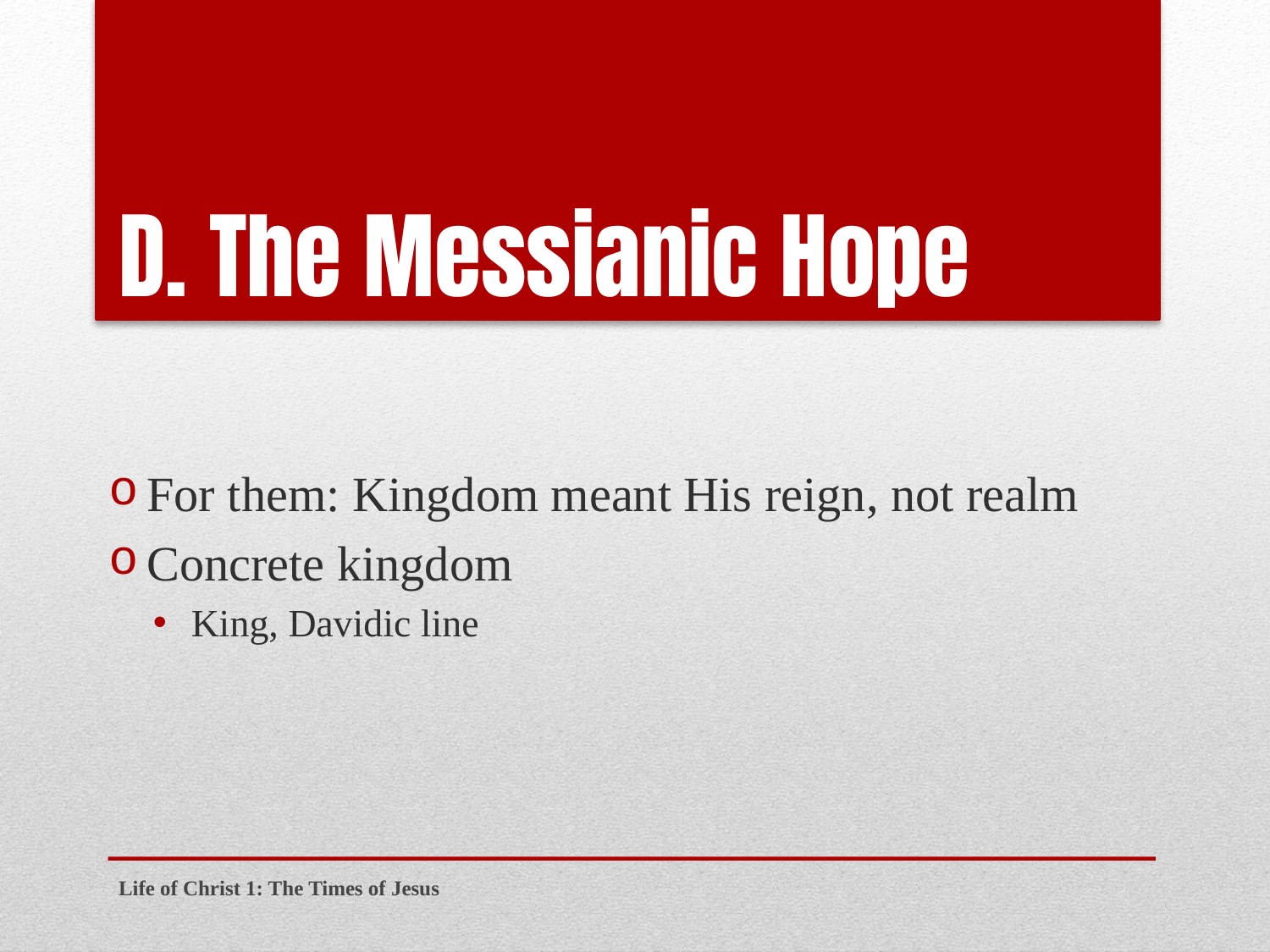

# D. The Messianic Hope
For them: Kingdom meant His reign, not realm
Concrete kingdom
King, Davidic line
Life of Christ 1: The Times of Jesus